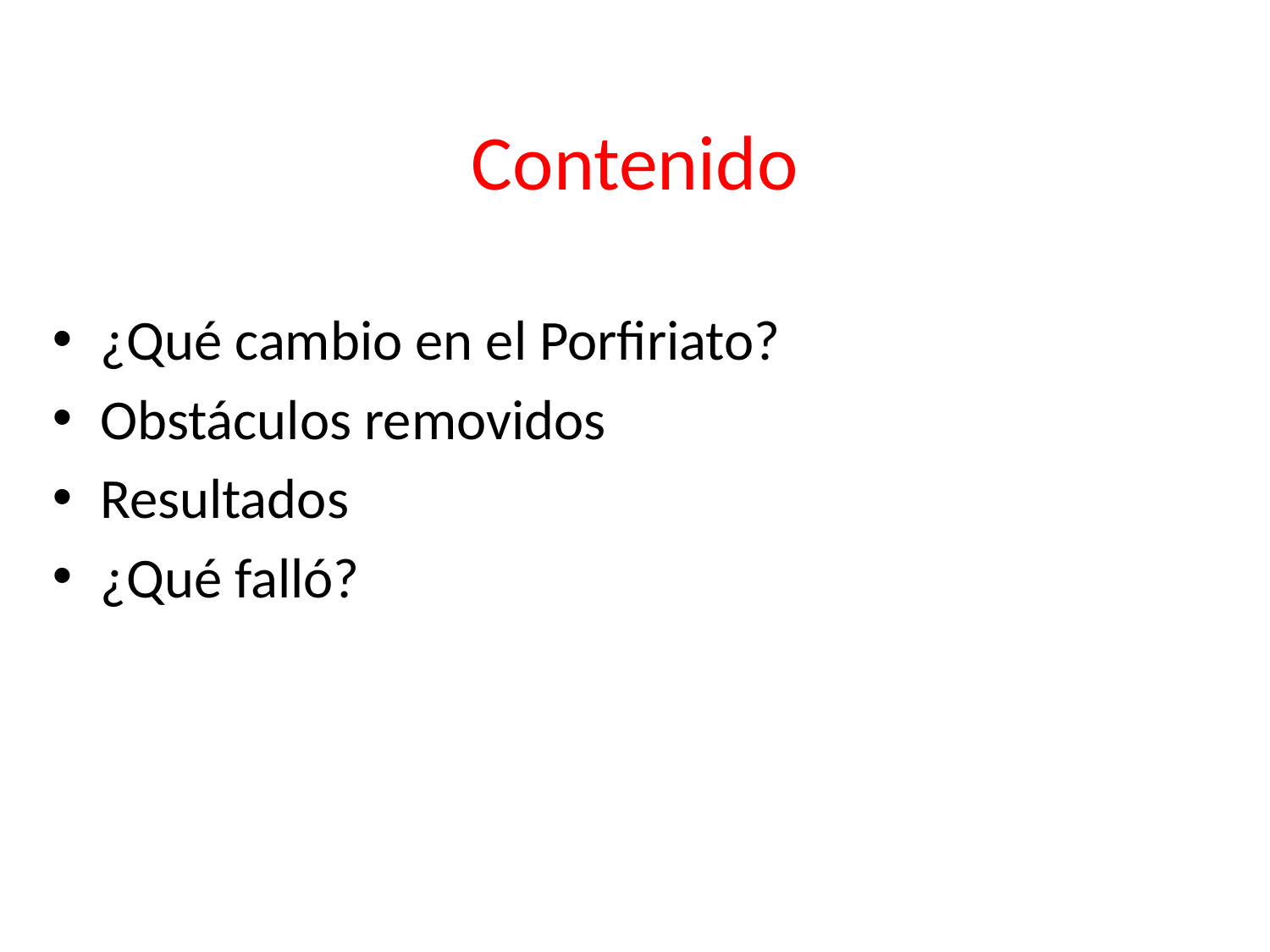

# Contenido
¿Qué cambio en el Porfiriato?
Obstáculos removidos
Resultados
¿Qué falló?